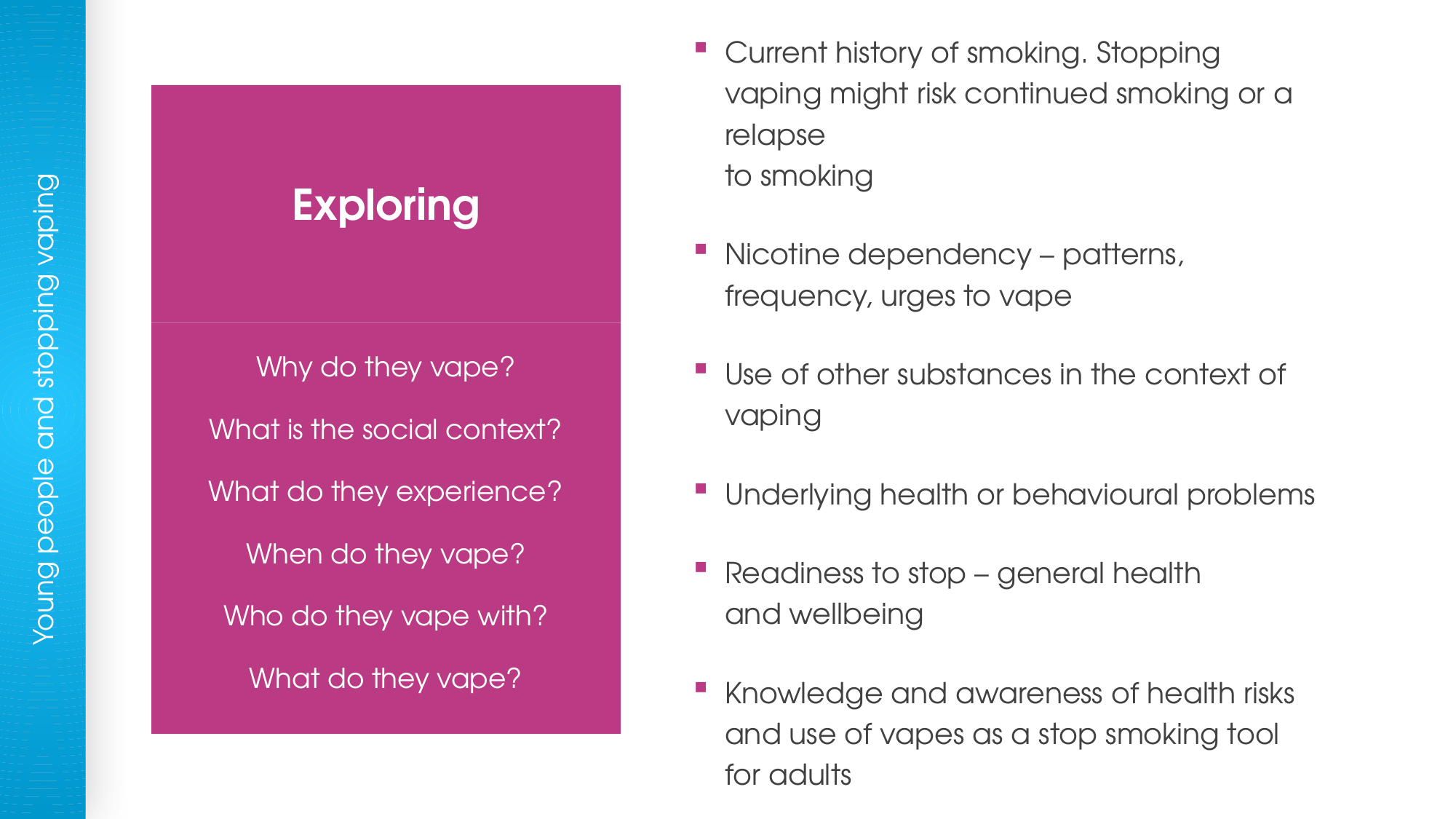

# Exploring
Current history of smoking. Stopping vaping might risk continued smoking or a relapse
to smoking
Nicotine dependency – patterns, frequency, urges to vape
Use of other substances in the context of vaping
Underlying health or behavioural problems
Readiness to stop – general health
and wellbeing
Knowledge and awareness of health risks and use of vapes as a stop smoking tool
for adults
Why do they vape?
What is the social context?
What do they experience?
When do they vape?
Who do they vape with?
What do they vape?